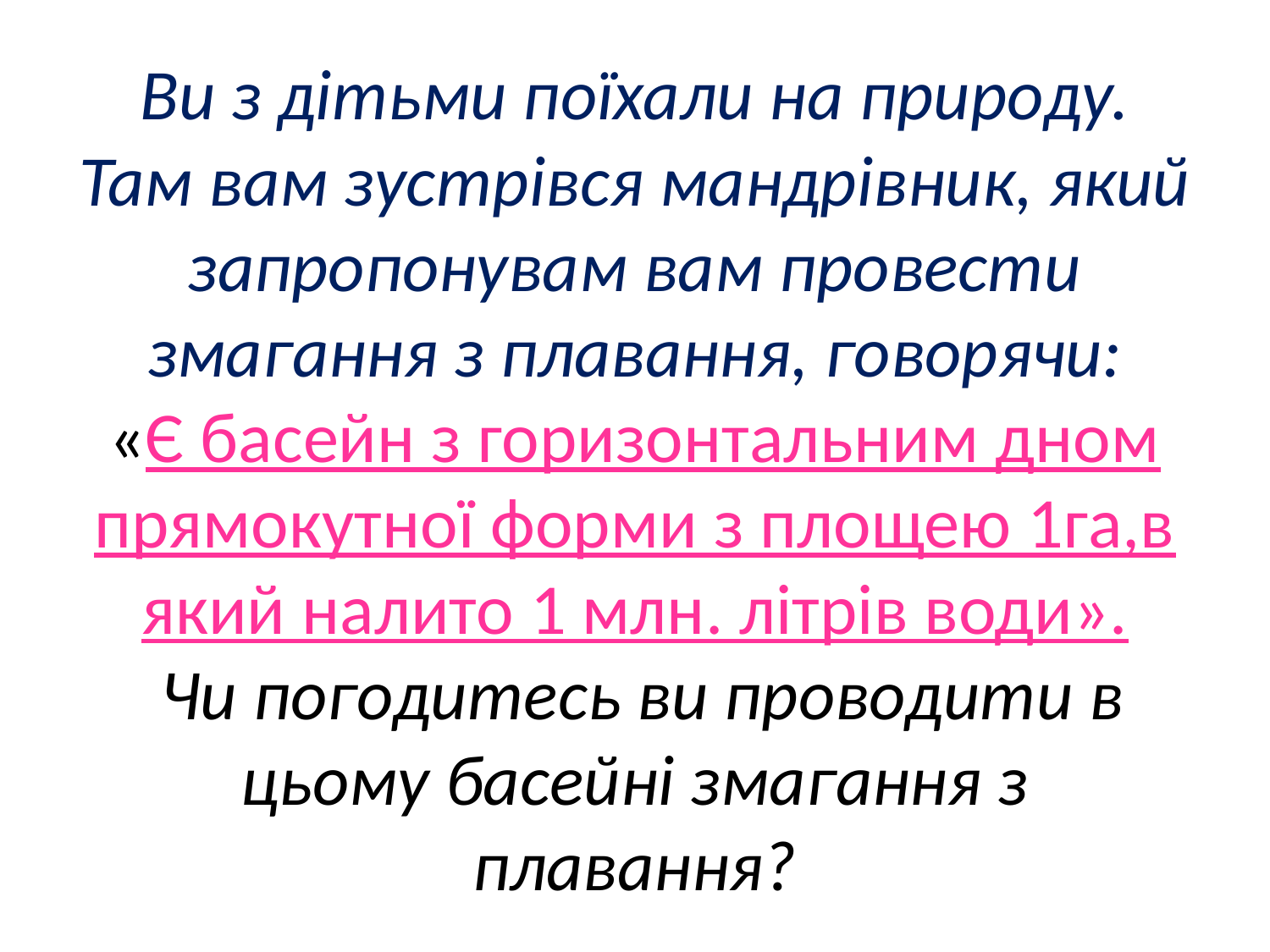

# Ви з дітьми поїхали на природу. Там вам зустрівся мандрівник, який запропонувам вам провести змагання з плавання, говорячи: «Є басейн з горизонтальним дном прямокутної форми з площею 1га,в який налито 1 млн. літрів води». Чи погодитесь ви проводити в цьому басейні змагання з плавання?